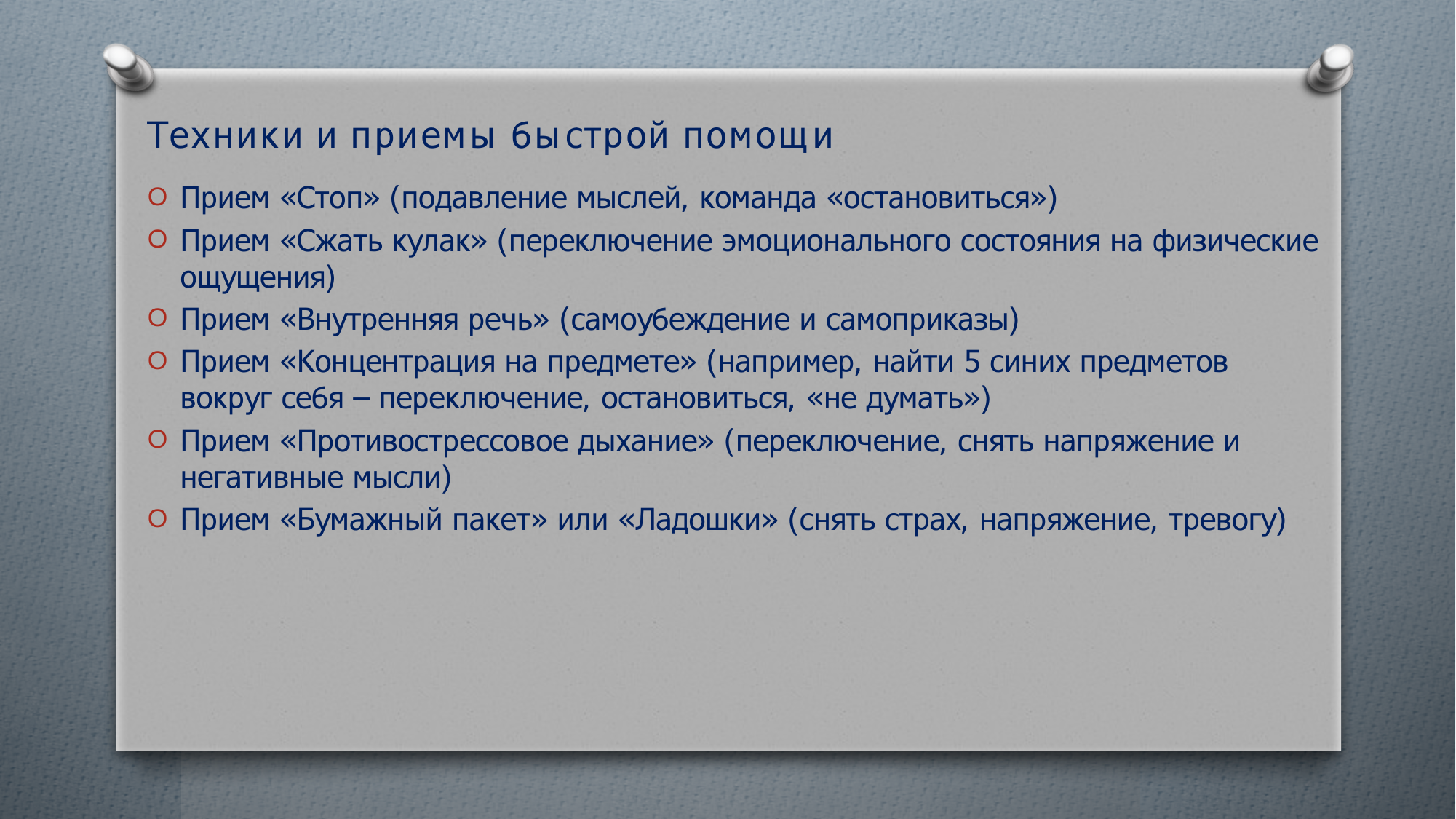

Техники и приемы быстрой помощи

Прием «Стоп» (подавление мыслей, команда «остановиться»)
Прием «Сжать кулак» (переключение эмоционального состояния на физические ощущения)
Прием «Внутренняя речь» (самоубеждение и самоприказы)
Прием «Концентрация на предмете» (например, найти 5 синих предметов вокруг себя – переключение, остановиться, «не думать»)
Прием «Противострессовое дыхание» (переключение, снять напряжение и негативные мысли)
Прием «Бумажный пакет» или «Ладошки» (снять страх, напряжение, тревогу)